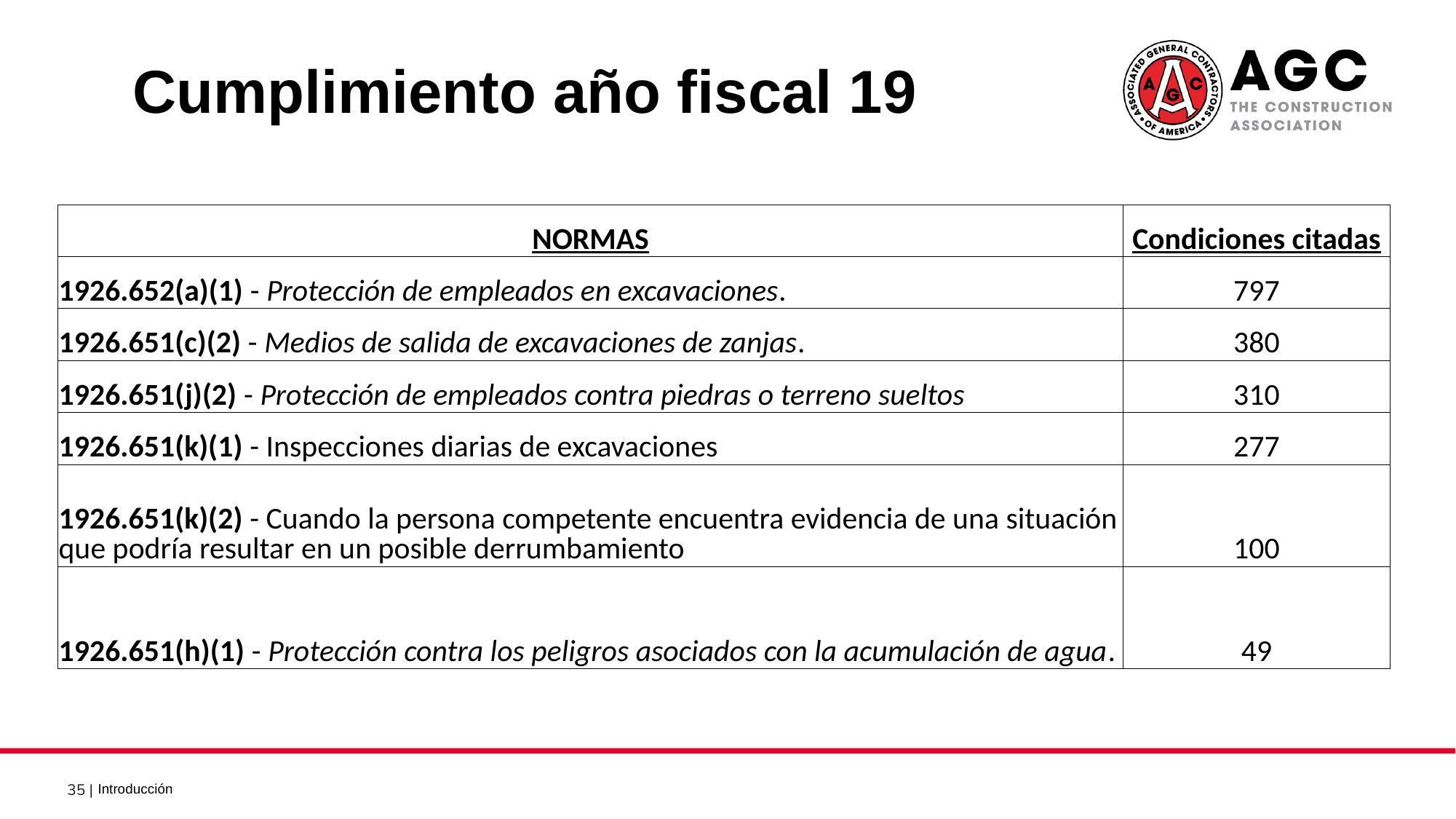

Cumplimiento año fiscal 19
| NORMAS | Condiciones citadas |
| --- | --- |
| 1926.652(a)(1) - Protección de empleados en excavaciones. | 797 |
| 1926.651(c)(2) - Medios de salida de excavaciones de zanjas. | 380 |
| 1926.651(j)(2) - Protección de empleados contra piedras o terreno sueltos | 310 |
| 1926.651(k)(1) - Inspecciones diarias de excavaciones | 277 |
| 1926.651(k)(2) - Cuando la persona competente encuentra evidencia de una situación que podría resultar en un posible derrumbamiento | 100 |
| 1926.651(h)(1) - Protección contra los peligros asociados con la acumulación de agua. | 49 |
Introducción